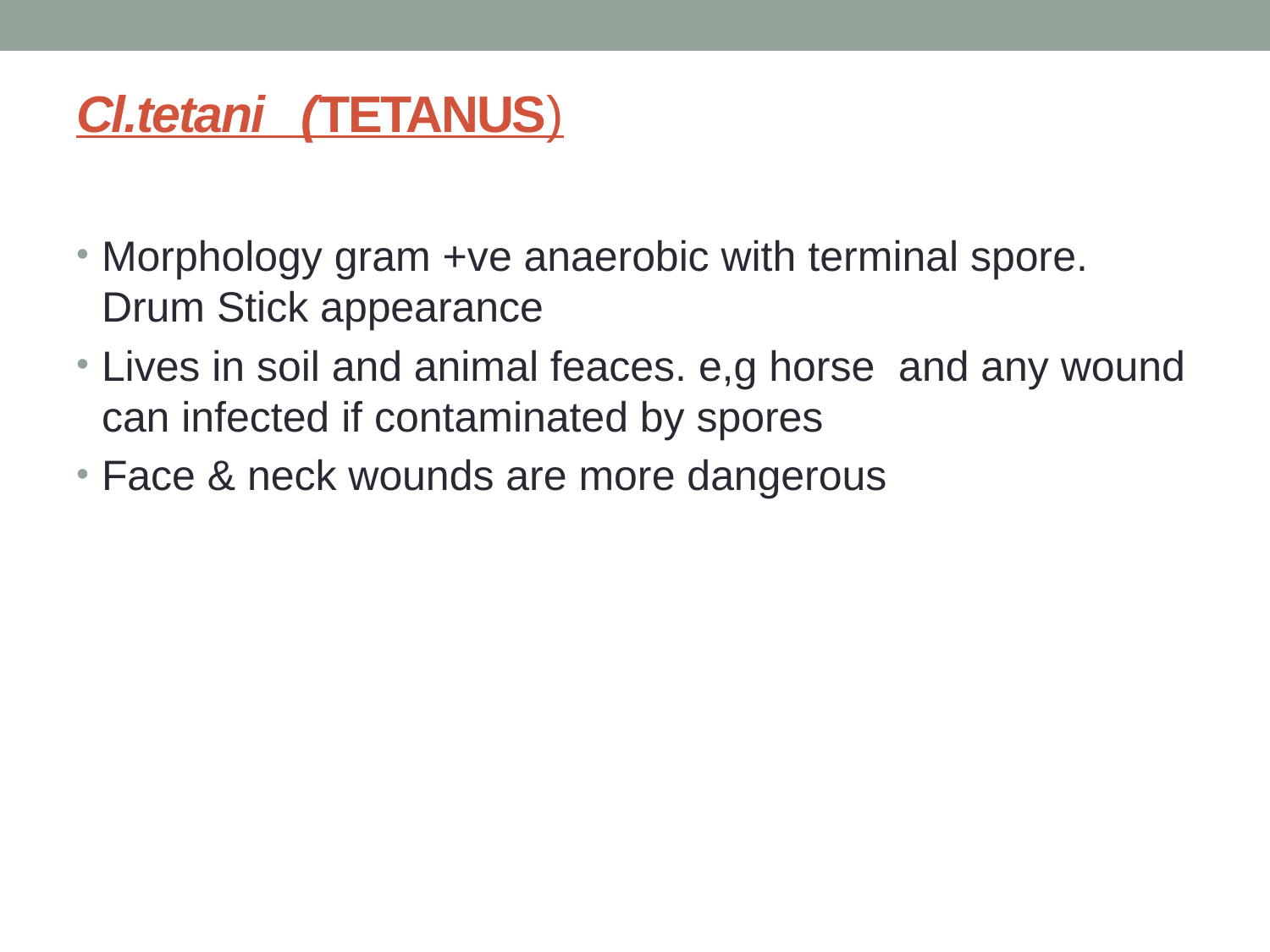

# Cl.tetani   (TETANUS)
Morphology gram +ve anaerobic with terminal spore. Drum Stick appearance
Lives in soil and animal feaces. e,g horse  and any wound can infected if contaminated by spores
Face & neck wounds are more dangerous